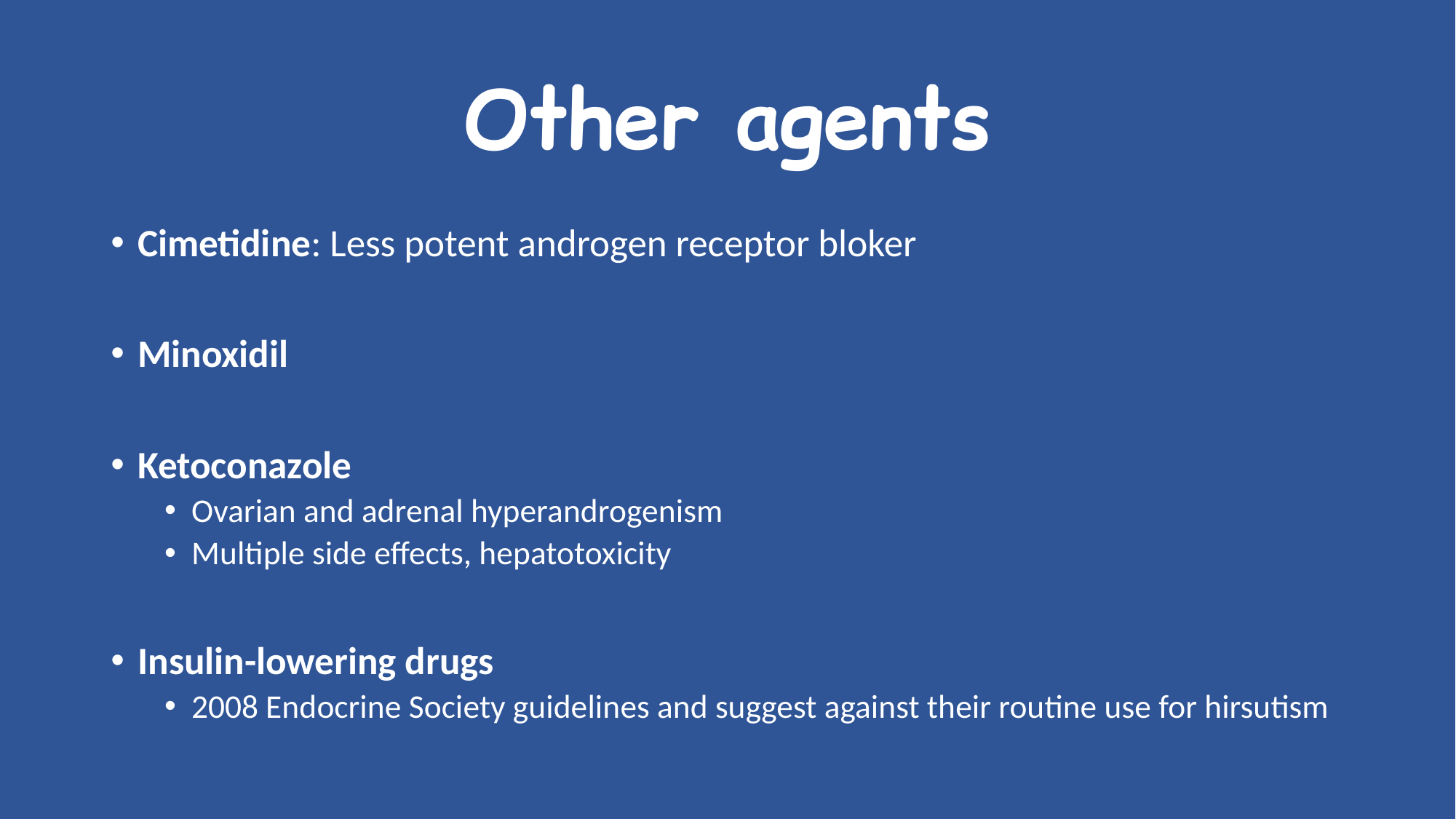

# Other agents
Cimetidine: Less potent androgen receptor bloker

Minoxidil

Ketoconazole
Ovarian and adrenal hyperandrogenism
Multiple side effects, hepatotoxicity

Insulin-lowering drugs
2008 Endocrine Society guidelines and suggest against their routine use for hirsutism